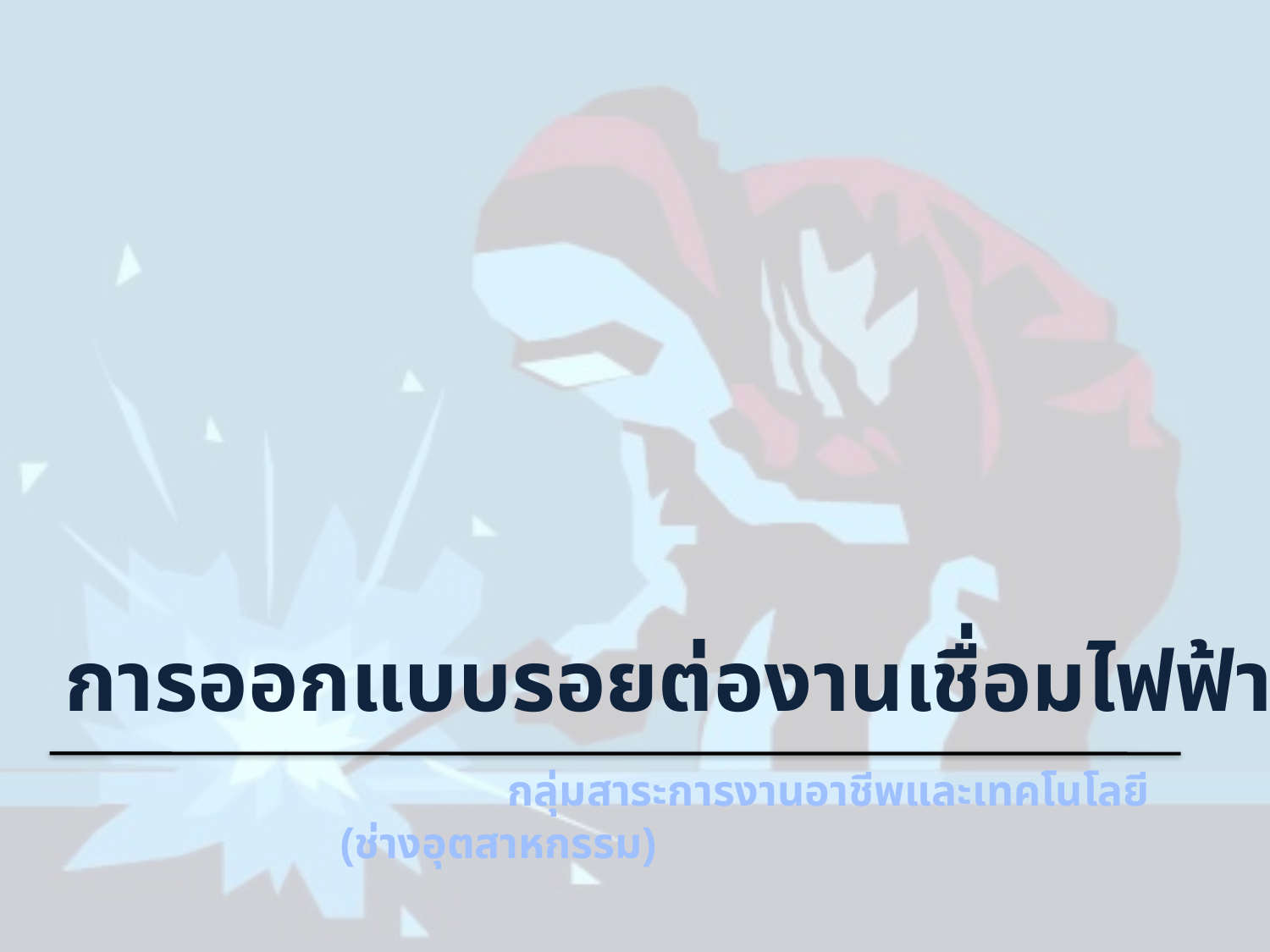

# การออกแบบรอยต่องานเชื่อมไฟฟ้า
             กลุ่มสาระการงานอาชีพและเทคโนโลยี (ช่างอุตสาหกรรม)